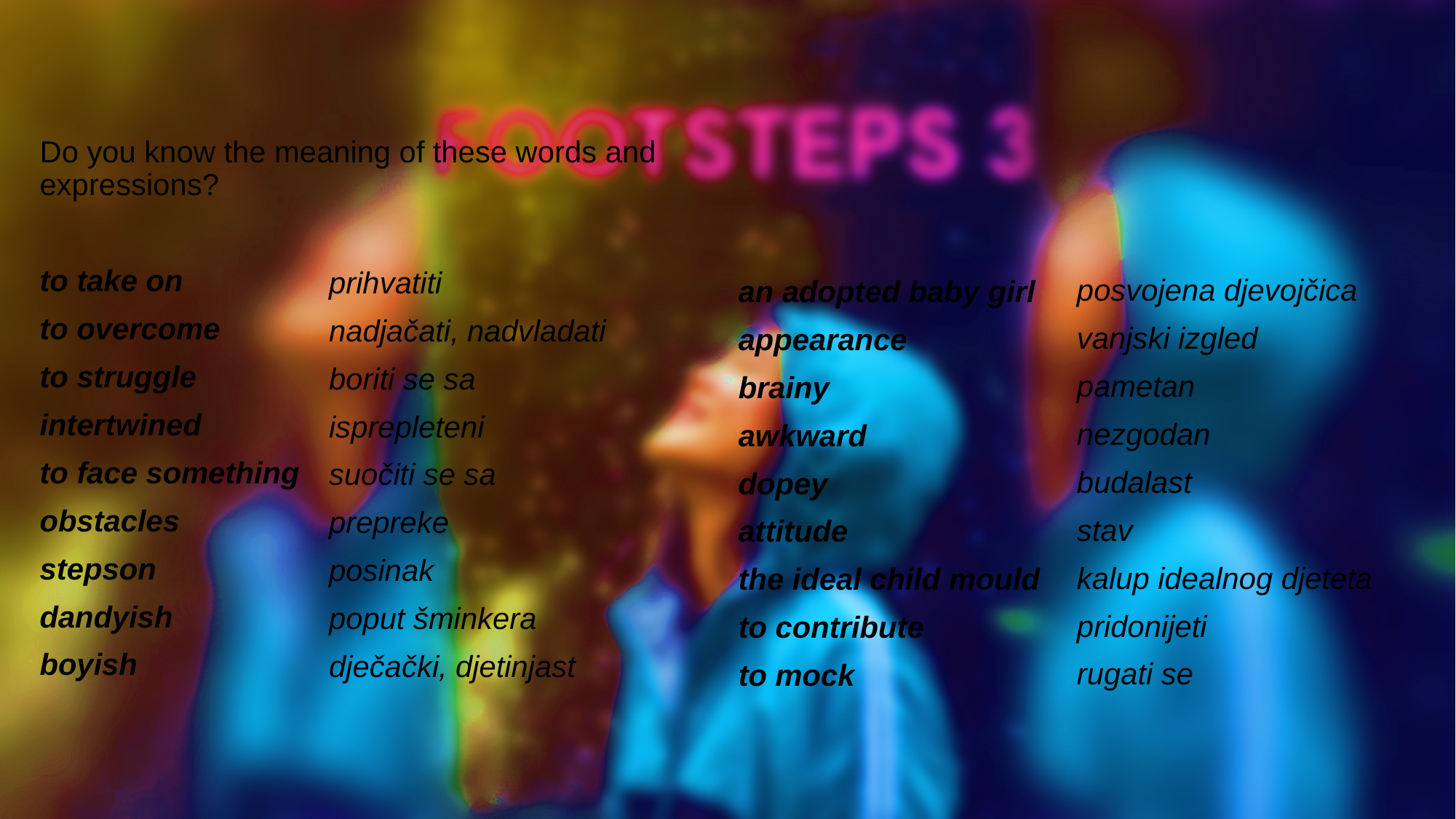

Do you know the meaning of these words and expressions?

to take on
to overcome
to struggle
intertwined
to face something
obstacles
stepson
dandyish
boyish
prihvatiti
nadjačati, nadvladati
boriti se sa
isprepleteni
suočiti se sa
prepreke
posinak
poput šminkera
dječački, djetinjast
posvojena djevojčica
vanjski izgled
pametan
nezgodan
budalast
stav
kalup idealnog djeteta
pridonijeti
rugati se
an adopted baby girl
appearance
brainy
awkward
dopey
attitude
the ideal child mould
to contribute
to mock